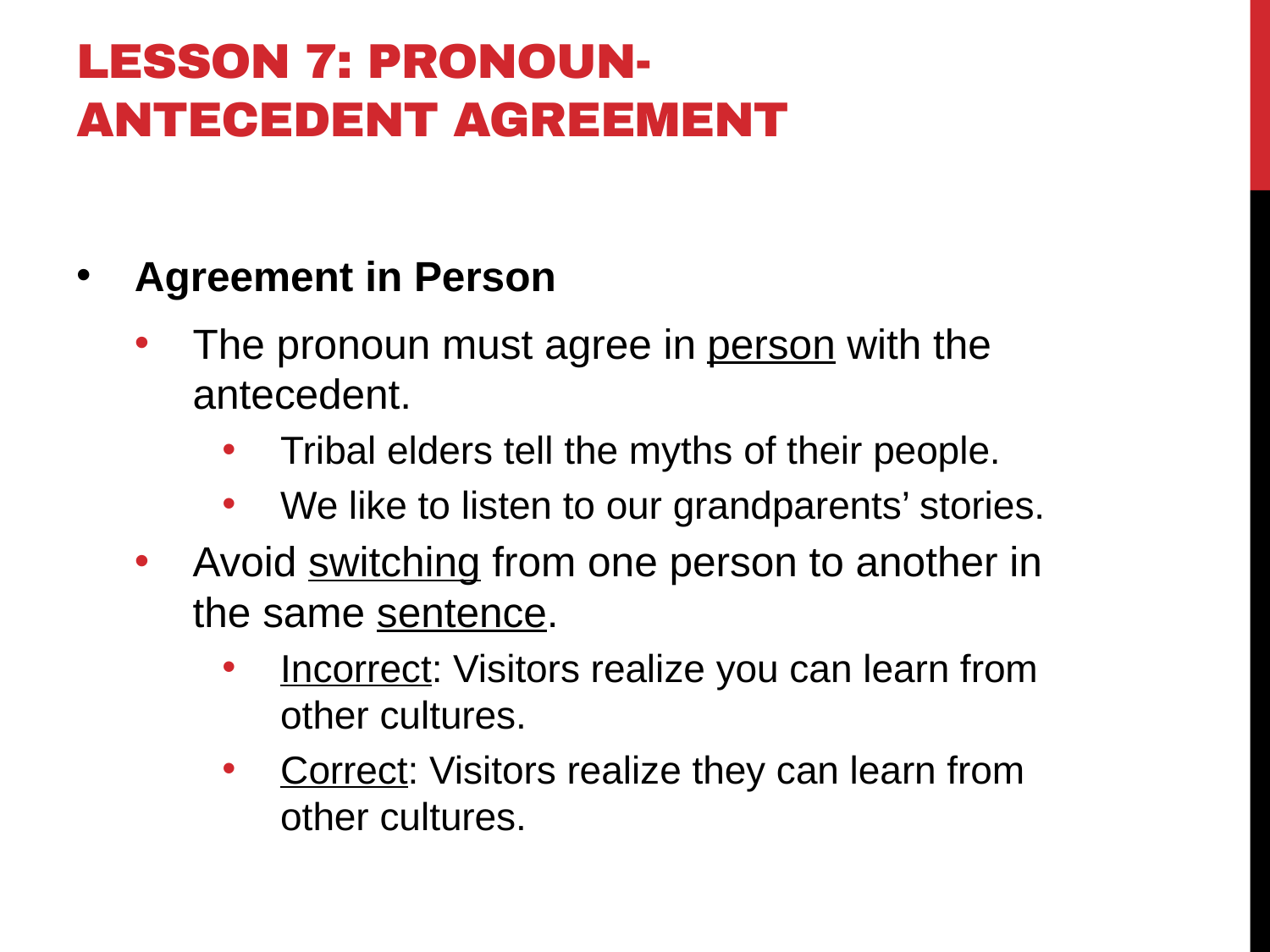

# Lesson 7: Pronoun-Antecedent Agreement
Agreement in Person
The pronoun must agree in person with the antecedent.
Tribal elders tell the myths of their people.
We like to listen to our grandparents’ stories.
Avoid switching from one person to another in the same sentence.
Incorrect: Visitors realize you can learn from other cultures.
Correct: Visitors realize they can learn from other cultures.